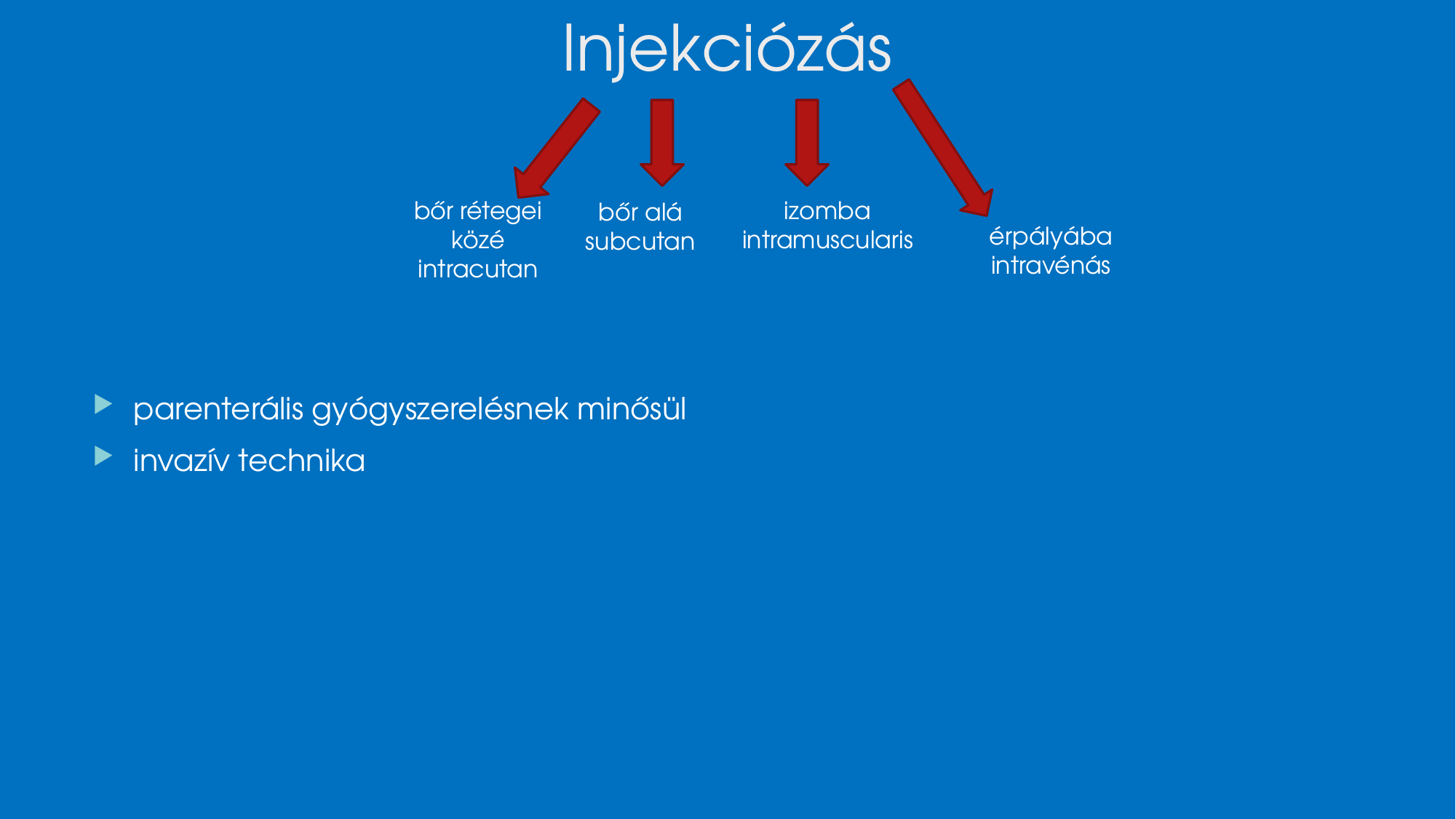

# Injekciózás

izomba
intramuscularis
bőr rétegei közé
intracutan
bőr alá
subcutan
érpályába
intravénás
parenterális gyógyszerelésnek minősül
invazív technika